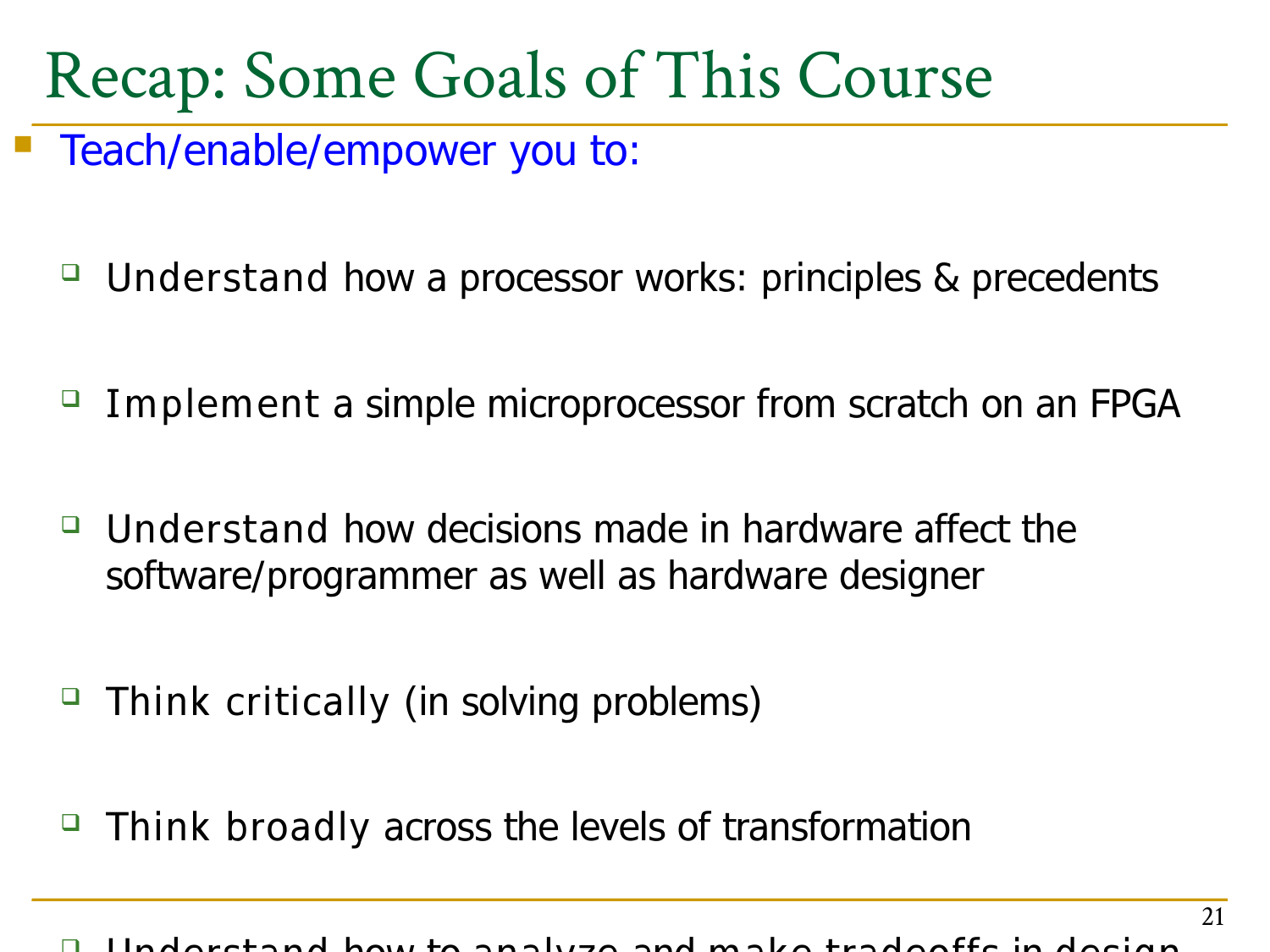

# Recap: Some Goals of This Course
Teach/enable/empower you to:

Understand how a processor works: principles & precedents

Implement a simple microprocessor from scratch on an FPGA

Understand how decisions made in hardware affect the software/programmer as well as hardware designer

Think critically (in solving problems)

Think broadly across the levels of transformation

Understand how to analyze and make tradeoffs in design

21